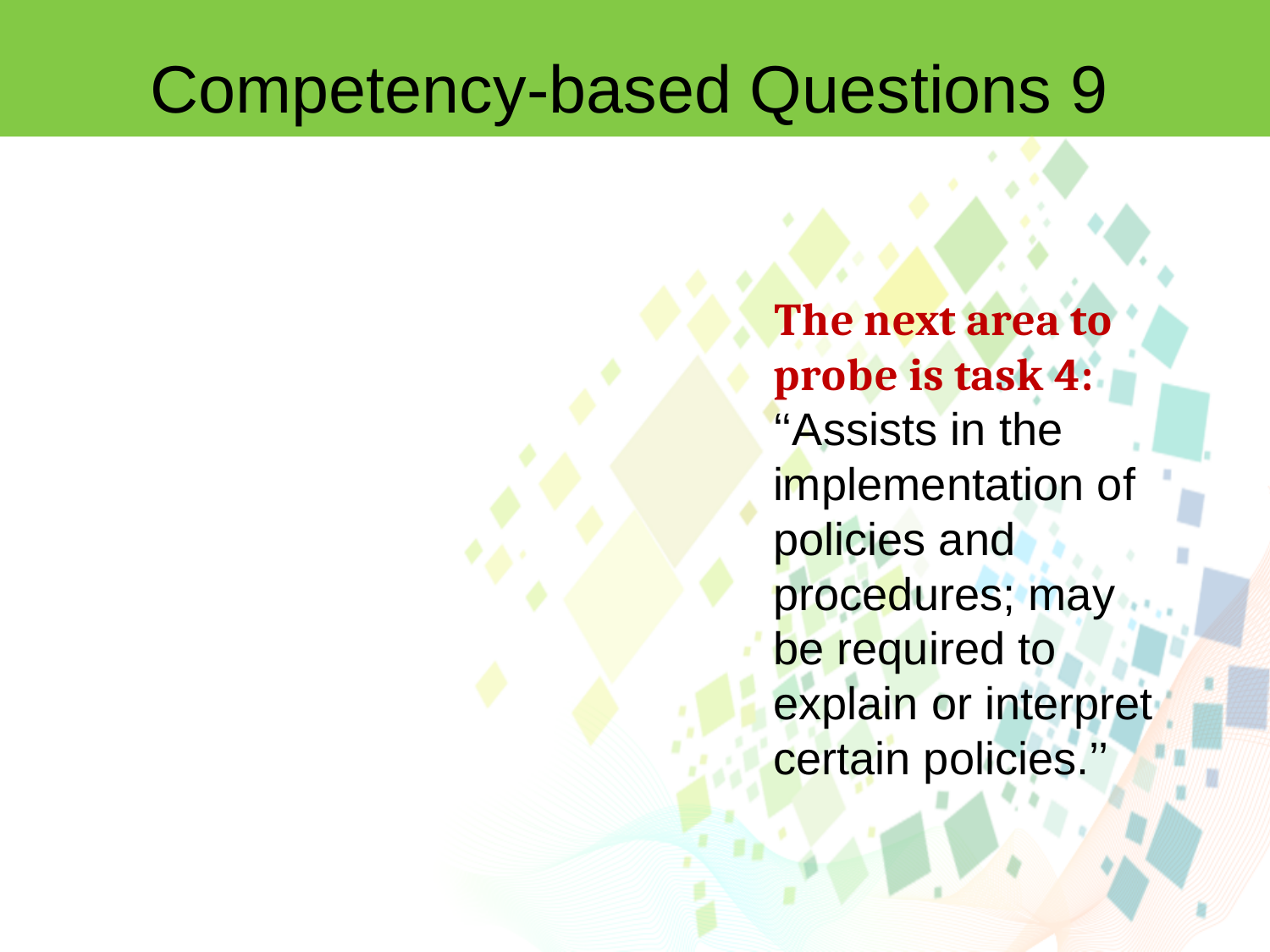

Competency-based Questions 9
The next area to probe is task 4: ‘‘Assists in the implementation of policies and
procedures; may be required to explain or interpret certain policies.’’